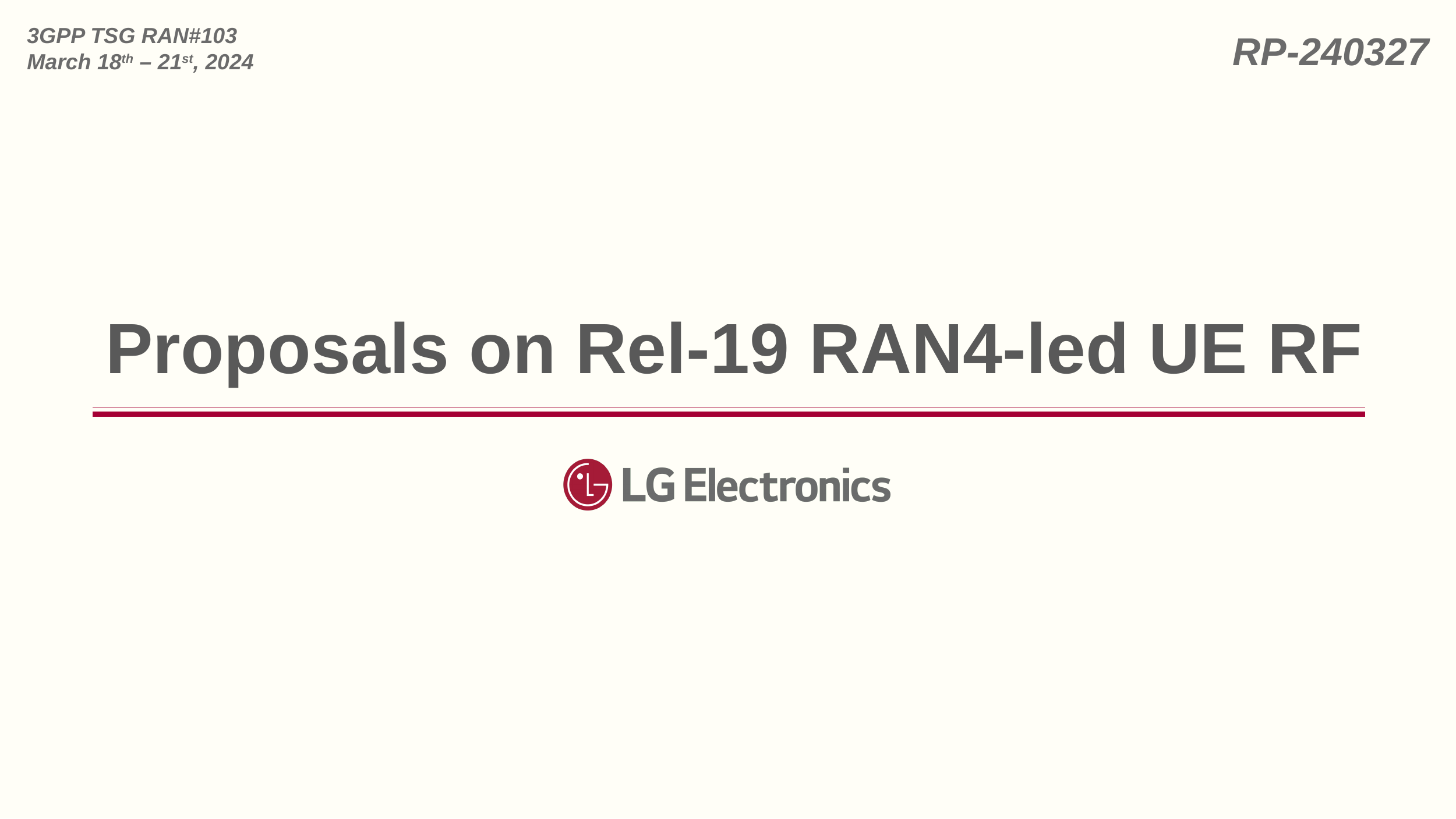

# Proposals on Rel-19 RAN4-led UE RF